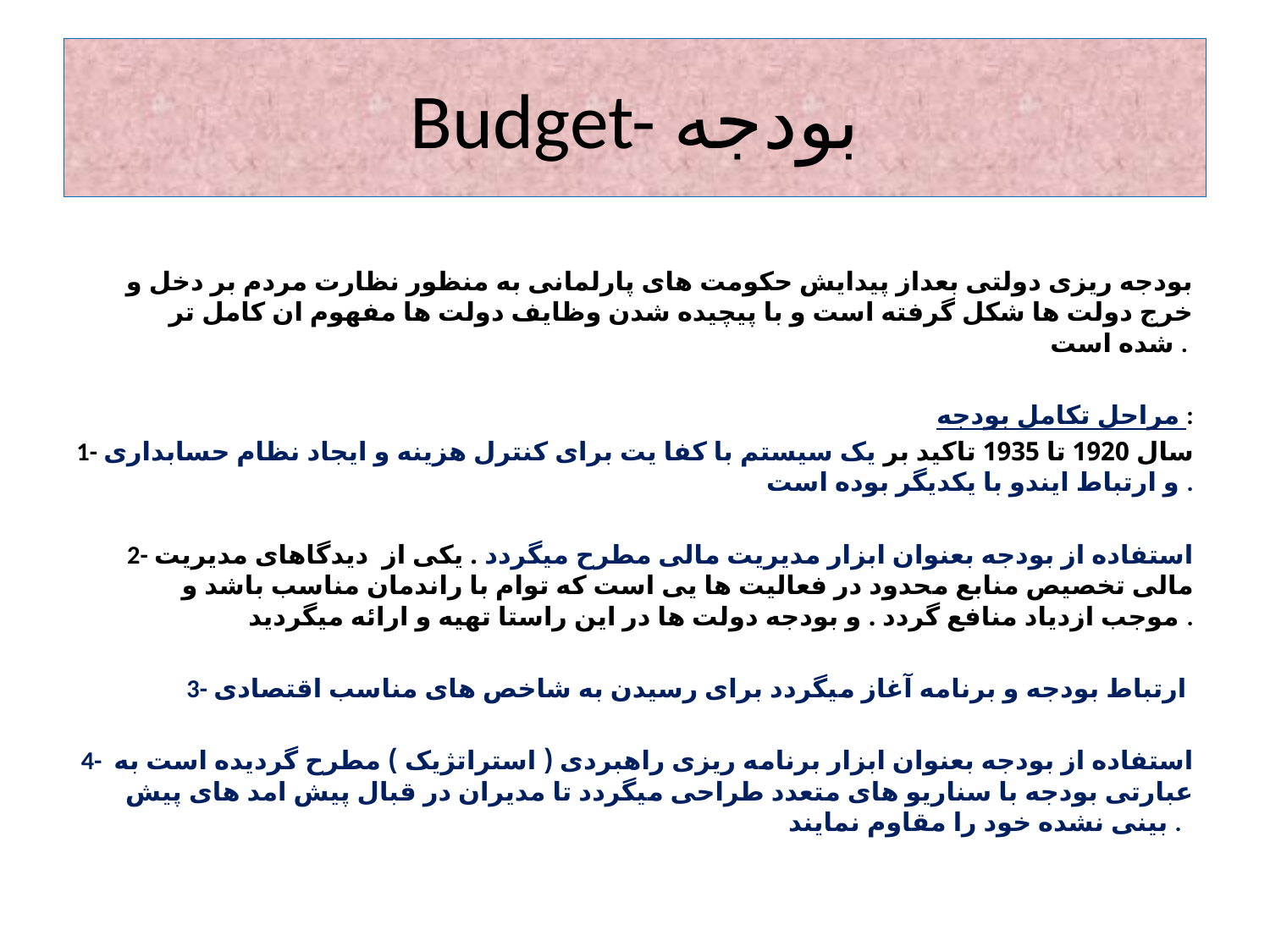

# Budget- بودجه

بودجه ریزی دولتی بعداز پیدایش حکومت های پارلمانی به منظور نظارت مردم بر دخل و خرج دولت ها شکل گرفته است و با پیچیده شدن وظایف دولت ها مفهوم ان کامل تر شده است .

مراحل تکامل بودجه :
1- سال 1920 تا 1935 تاکید بر یک سیستم با کفا یت برای کنترل هزینه و ایجاد نظام حسابداری و ارتباط ایندو با یکدیگر بوده است .

2- استفاده از بودجه بعنوان ابزار مدیریت مالی مطرح میگردد . یکی از  دیدگاهای مدیریت مالی تخصیص منابع محدود در فعالیت ها یی است که توام با راندمان مناسب باشد و موجب ازدیاد منافع گردد . و بودجه دولت ها در این راستا تهیه و ارائه میگردید .

3- ارتباط بودجه و برنامه آغاز میگردد برای رسیدن به شاخص های مناسب اقتصادی

4-  استفاده از بودجه بعنوان ابزار برنامه ریزی راهبردی ( استراتژیک ) مطرح گردیده است به عبارتی بودجه با سناریو های متعدد طراحی میگردد تا مدیران در قبال پیش امد های پیش بینی نشده خود را مقاوم نمایند .